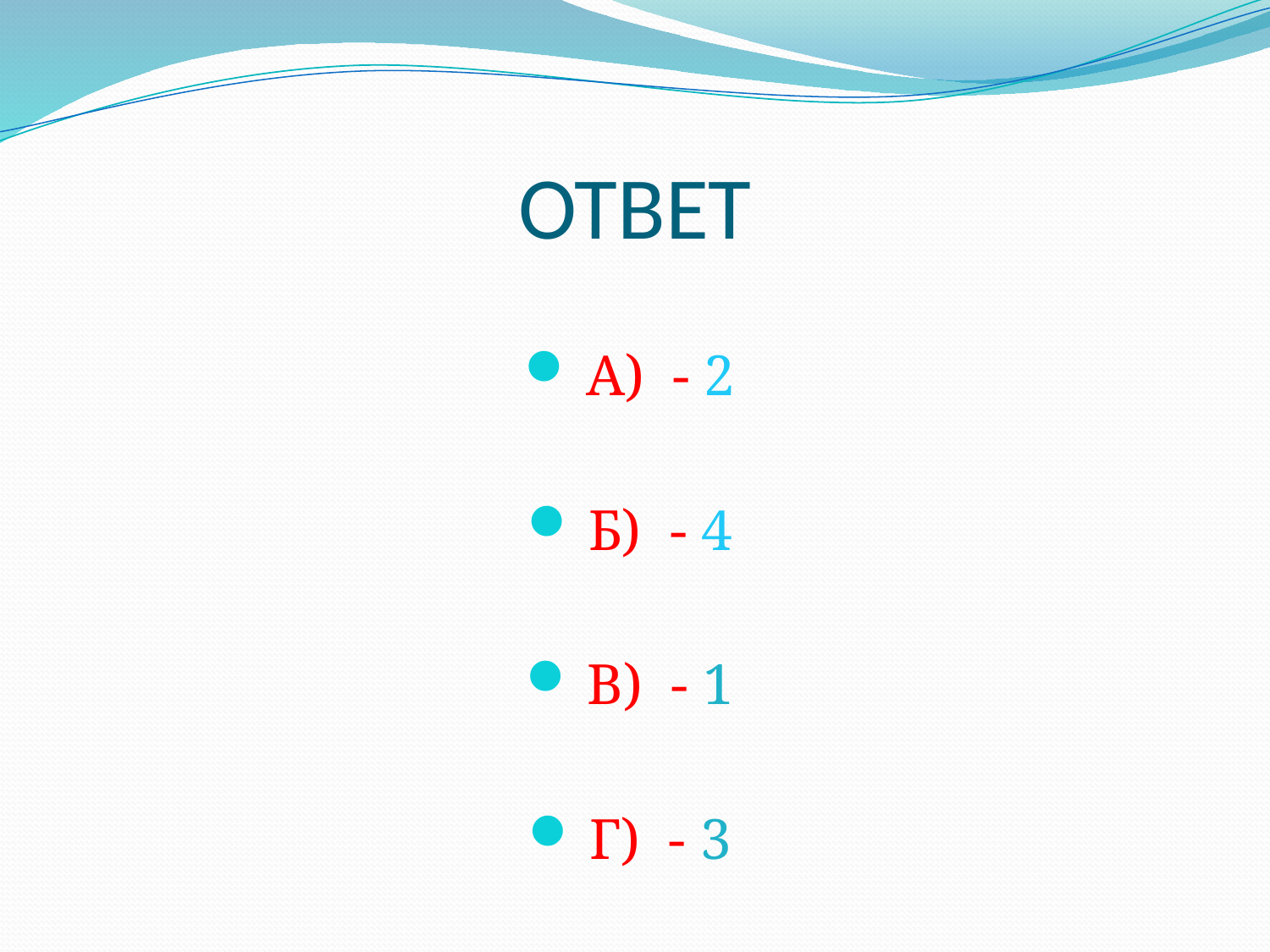

# ОТВЕТ

А)  - 2

Б)  - 4

В)  - 1

Г)  - 3